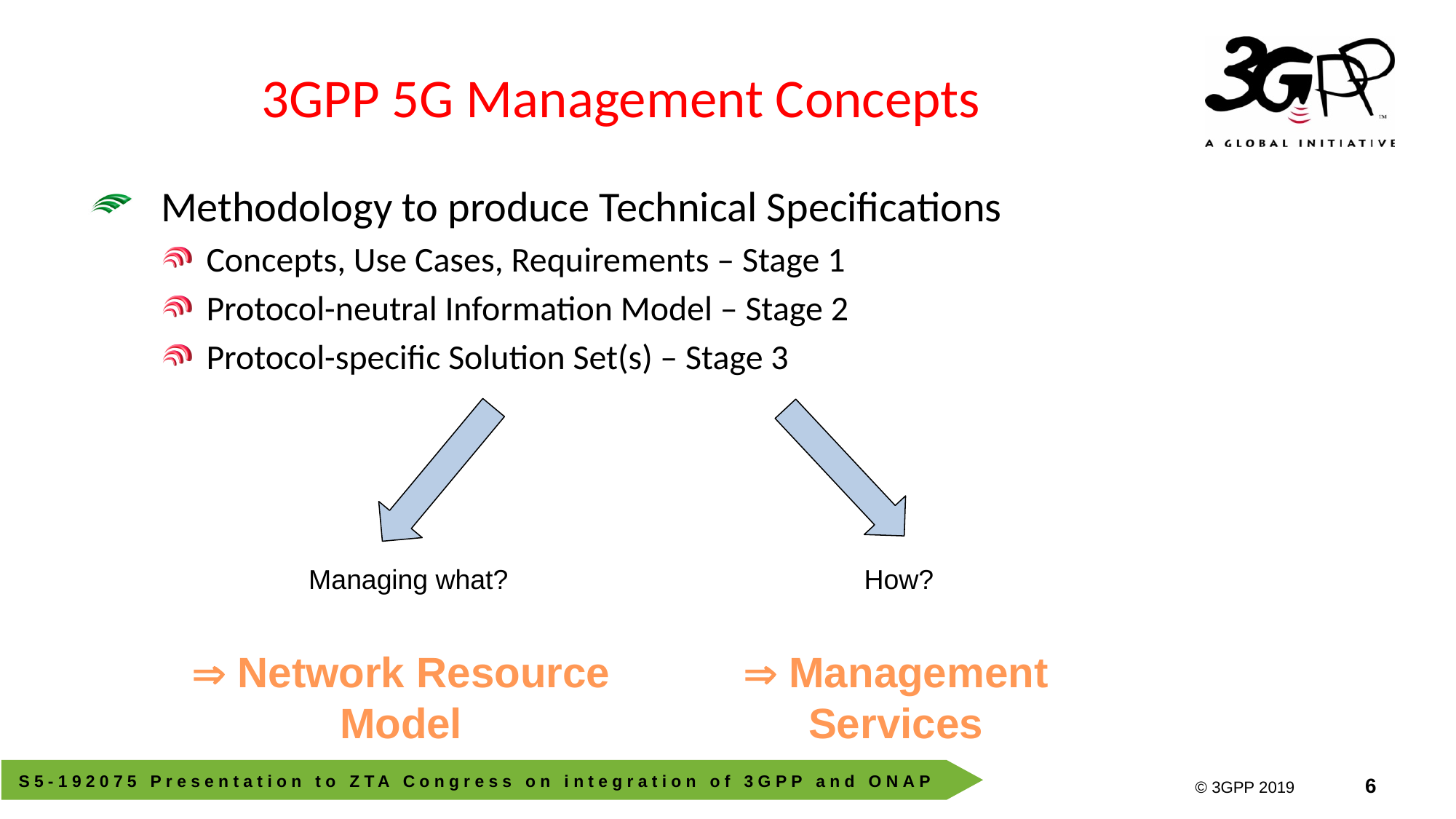

# 3GPP 5G Management Concepts
Methodology to produce Technical Specifications
Concepts, Use Cases, Requirements – Stage 1
Protocol-neutral Information Model – Stage 2
Protocol-specific Solution Set(s) – Stage 3

How?
Managing what?
⇒ Management
Services
⇒ Network Resource
Model